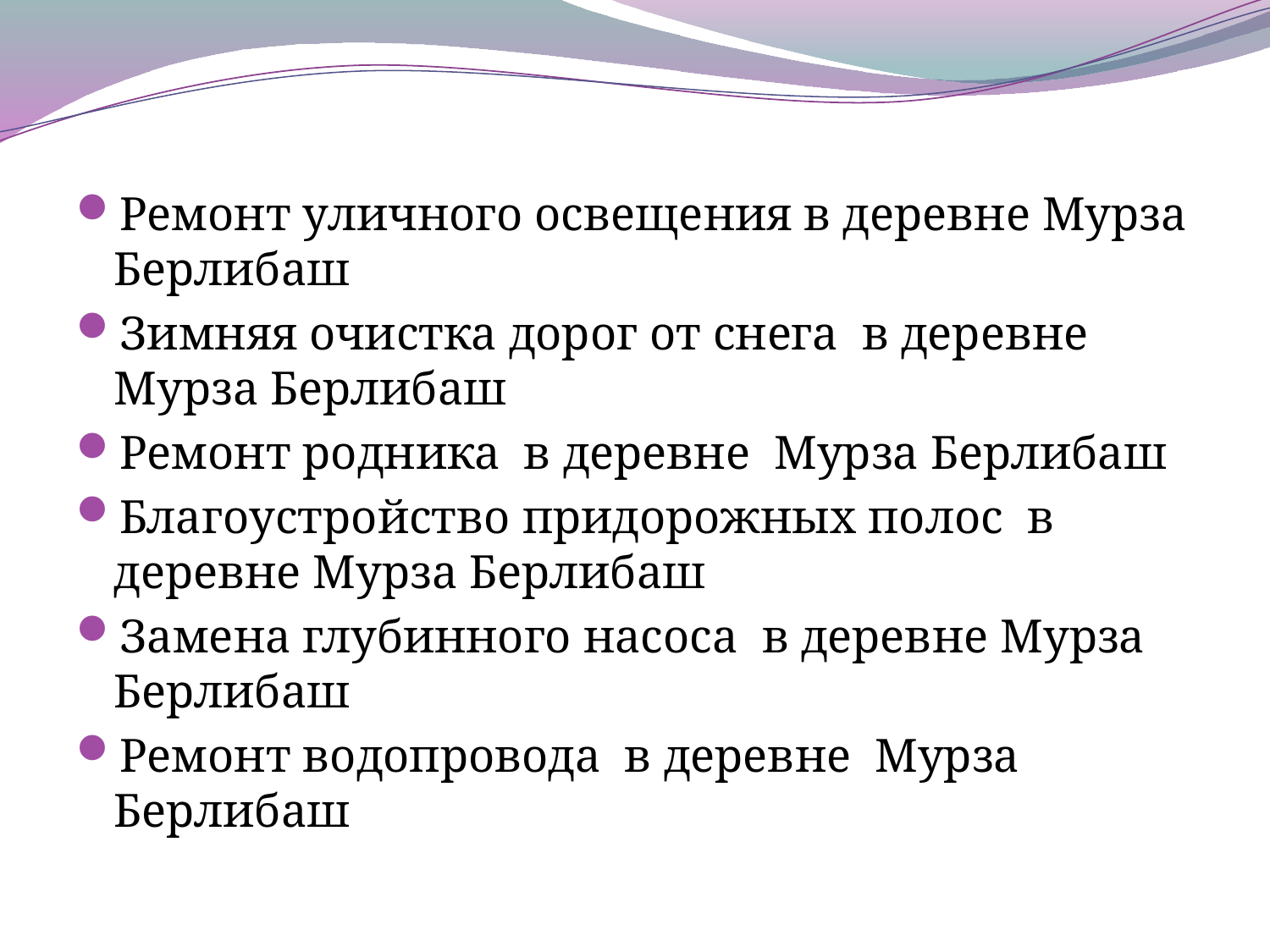

#
Ремонт уличного освещения в деревне Мурза Берлибаш
Зимняя очистка дорог от снега  в деревне Мурза Берлибаш
Ремонт родника  в деревне  Мурза Берлибаш
Благоустройство придорожных полос  в деревне Мурза Берлибаш
Замена глубинного насоса  в деревне Мурза Берлибаш
Ремонт водопровода  в деревне  Мурза Берлибаш